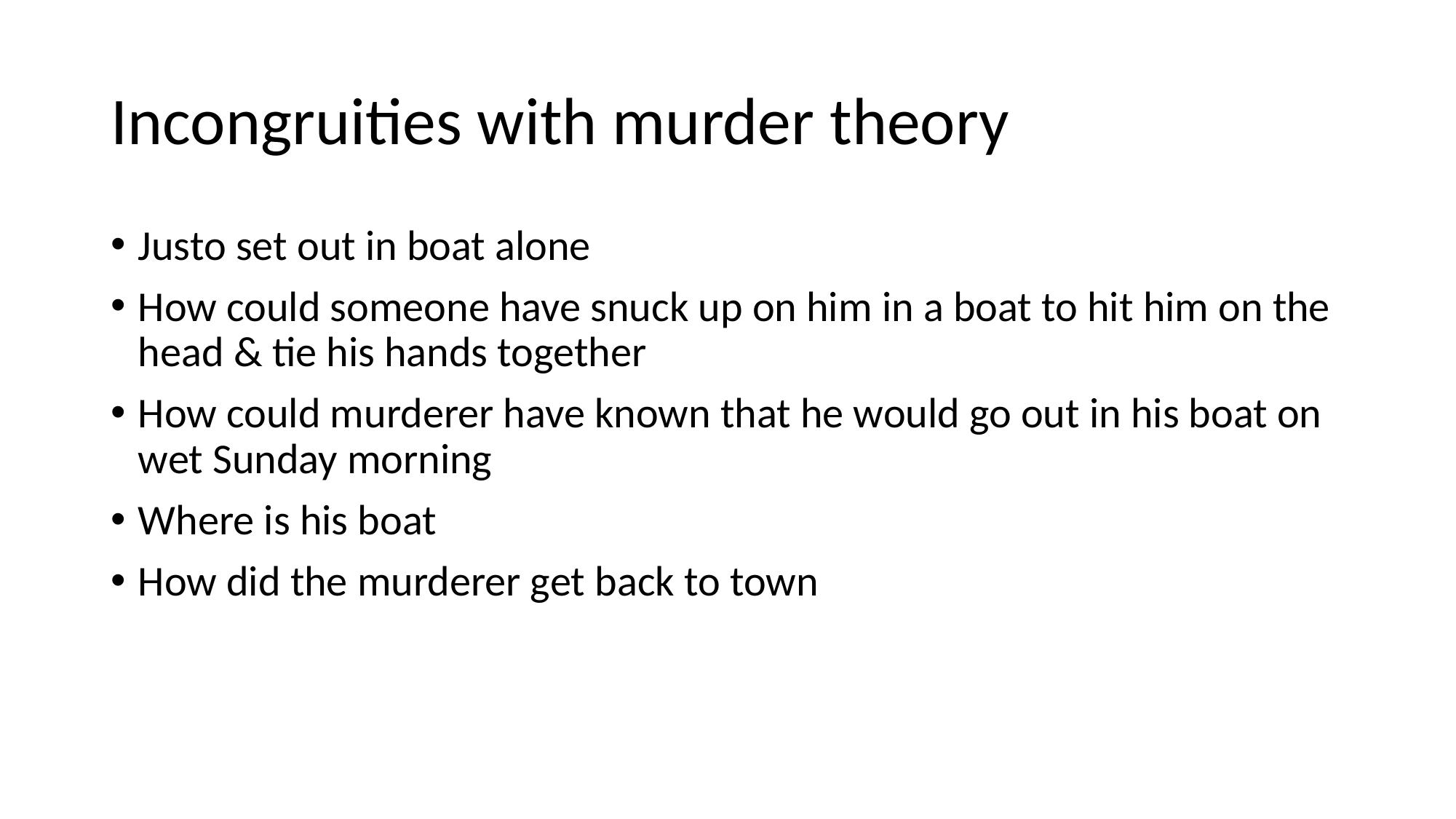

# Incongruities with murder theory
Justo set out in boat alone
How could someone have snuck up on him in a boat to hit him on the head & tie his hands together
How could murderer have known that he would go out in his boat on wet Sunday morning
Where is his boat
How did the murderer get back to town